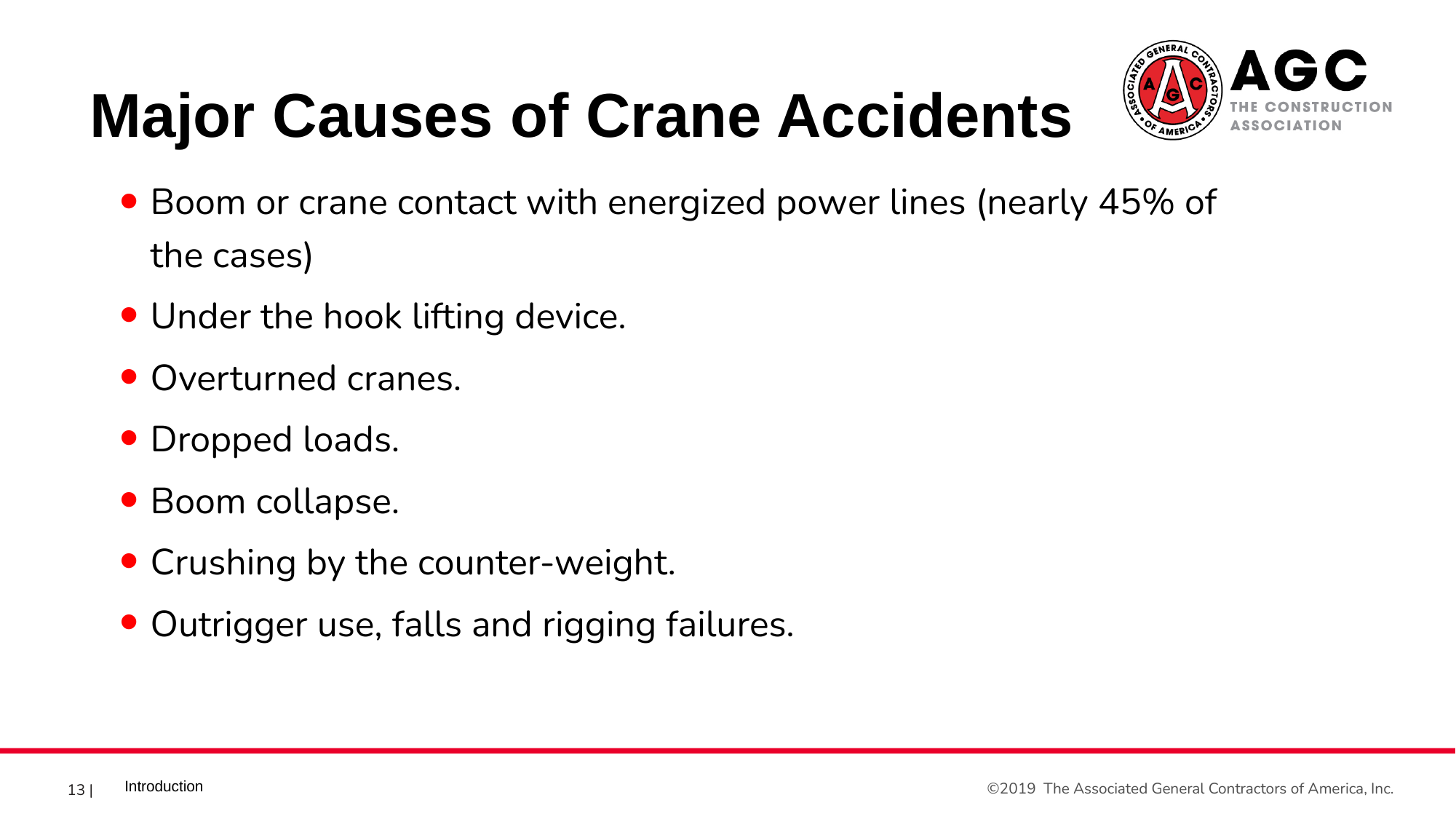

Major Causes of Crane Accidents
Boom or crane contact with energized power lines (nearly 45% of the cases)
Under the hook lifting device.
Overturned cranes.
Dropped loads.
Boom collapse.
Crushing by the counter-weight.
Outrigger use, falls and rigging failures.
Introduction